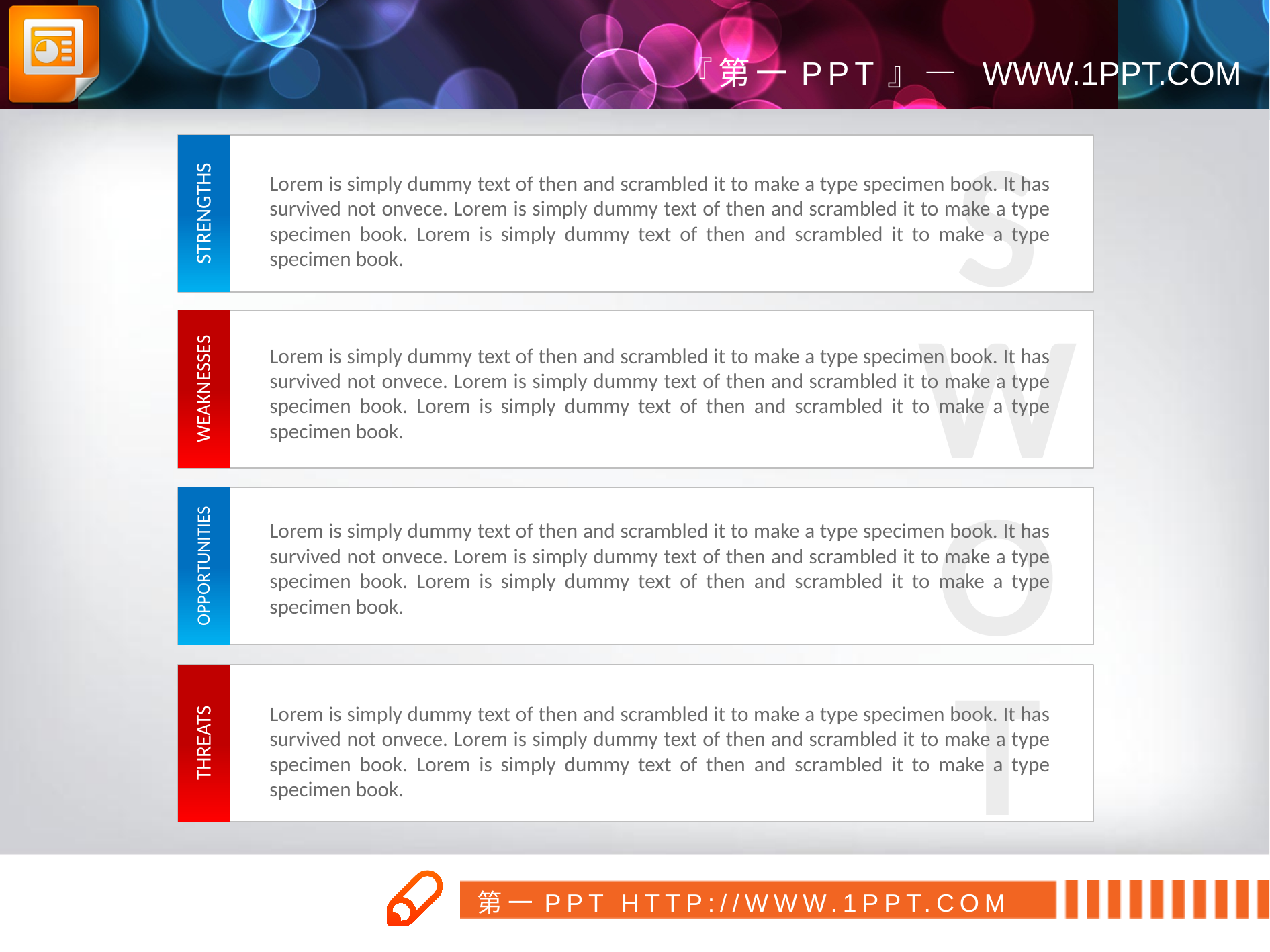

S
Lorem is simply dummy text of then and scrambled it to make a type specimen book. It has survived not onvece. Lorem is simply dummy text of then and scrambled it to make a type specimen book. Lorem is simply dummy text of then and scrambled it to make a type specimen book.
STRENGTHS

W
Lorem is simply dummy text of then and scrambled it to make a type specimen book. It has survived not onvece. Lorem is simply dummy text of then and scrambled it to make a type specimen book. Lorem is simply dummy text of then and scrambled it to make a type specimen book.
WEAKNESSES
O
Lorem is simply dummy text of then and scrambled it to make a type specimen book. It has survived not onvece. Lorem is simply dummy text of then and scrambled it to make a type specimen book. Lorem is simply dummy text of then and scrambled it to make a type specimen book.
OPPORTUNITIES
T
Lorem is simply dummy text of then and scrambled it to make a type specimen book. It has survived not onvece. Lorem is simply dummy text of then and scrambled it to make a type specimen book. Lorem is simply dummy text of then and scrambled it to make a type specimen book.
THREATS